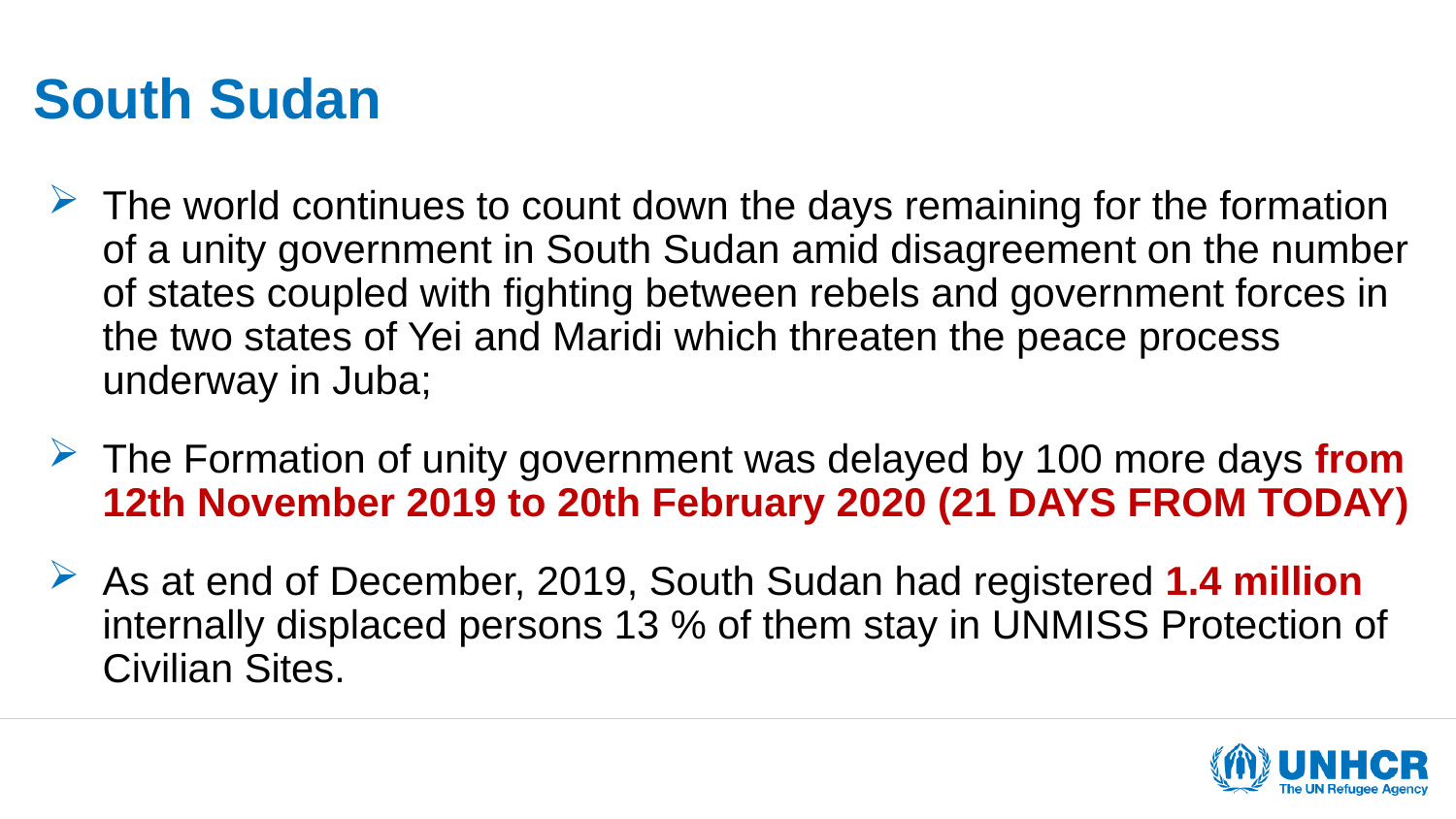

# South Sudan
The world continues to count down the days remaining for the formation of a unity government in South Sudan amid disagreement on the number of states coupled with fighting between rebels and government forces in the two states of Yei and Maridi which threaten the peace process underway in Juba;
The Formation of unity government was delayed by 100 more days from 12th November 2019 to 20th February 2020 (21 DAYS FROM TODAY)
As at end of December, 2019, South Sudan had registered 1.4 million internally displaced persons 13 % of them stay in UNMISS Protection of Civilian Sites.